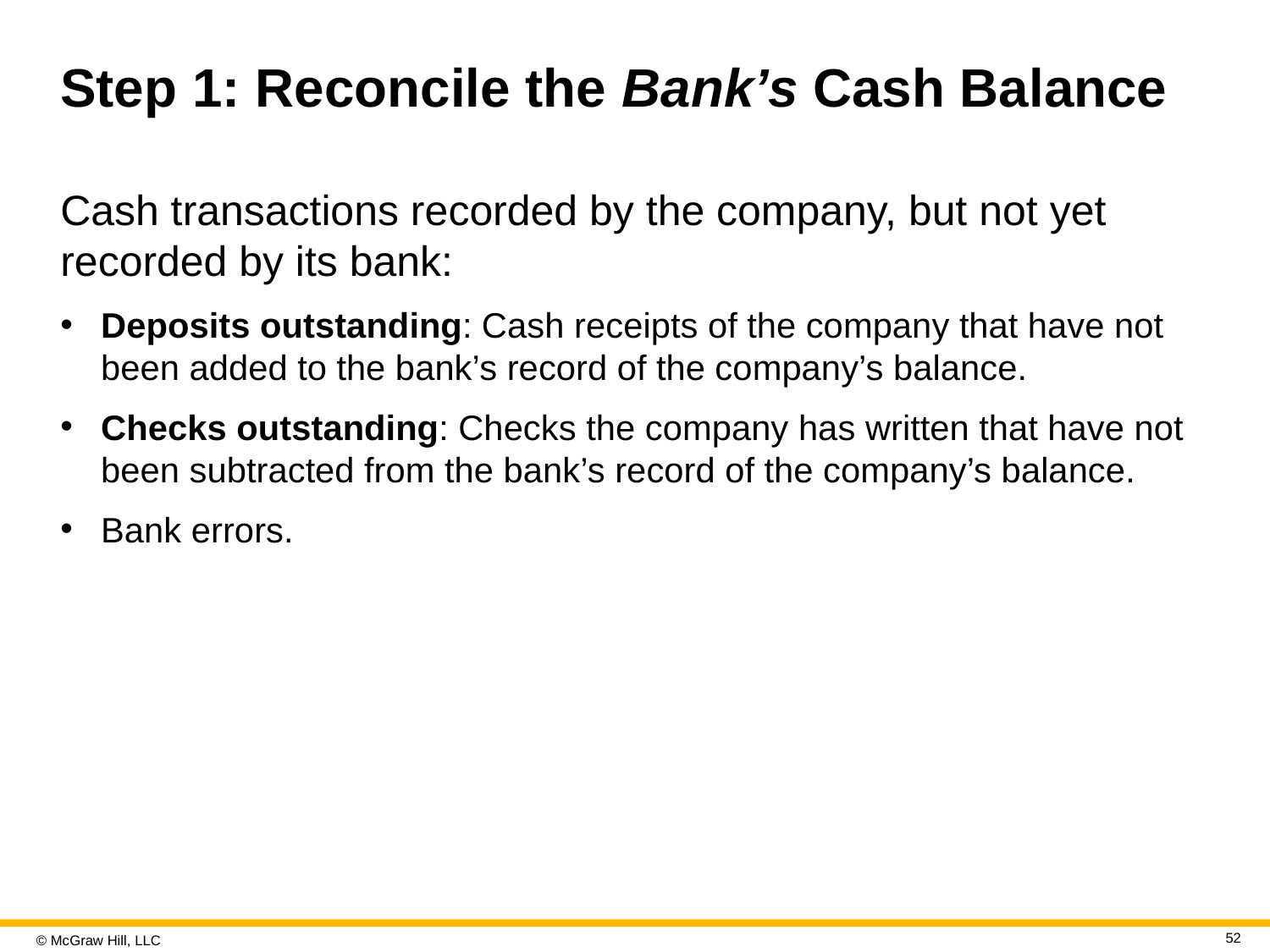

# Step 1: Reconcile the Bank’s Cash Balance
Cash transactions recorded by the company, but not yet recorded by its bank:
Deposits outstanding: Cash receipts of the company that have not been added to the bank’s record of the company’s balance.
Checks outstanding: Checks the company has written that have not been subtracted from the bank’s record of the company’s balance.
Bank errors.
52